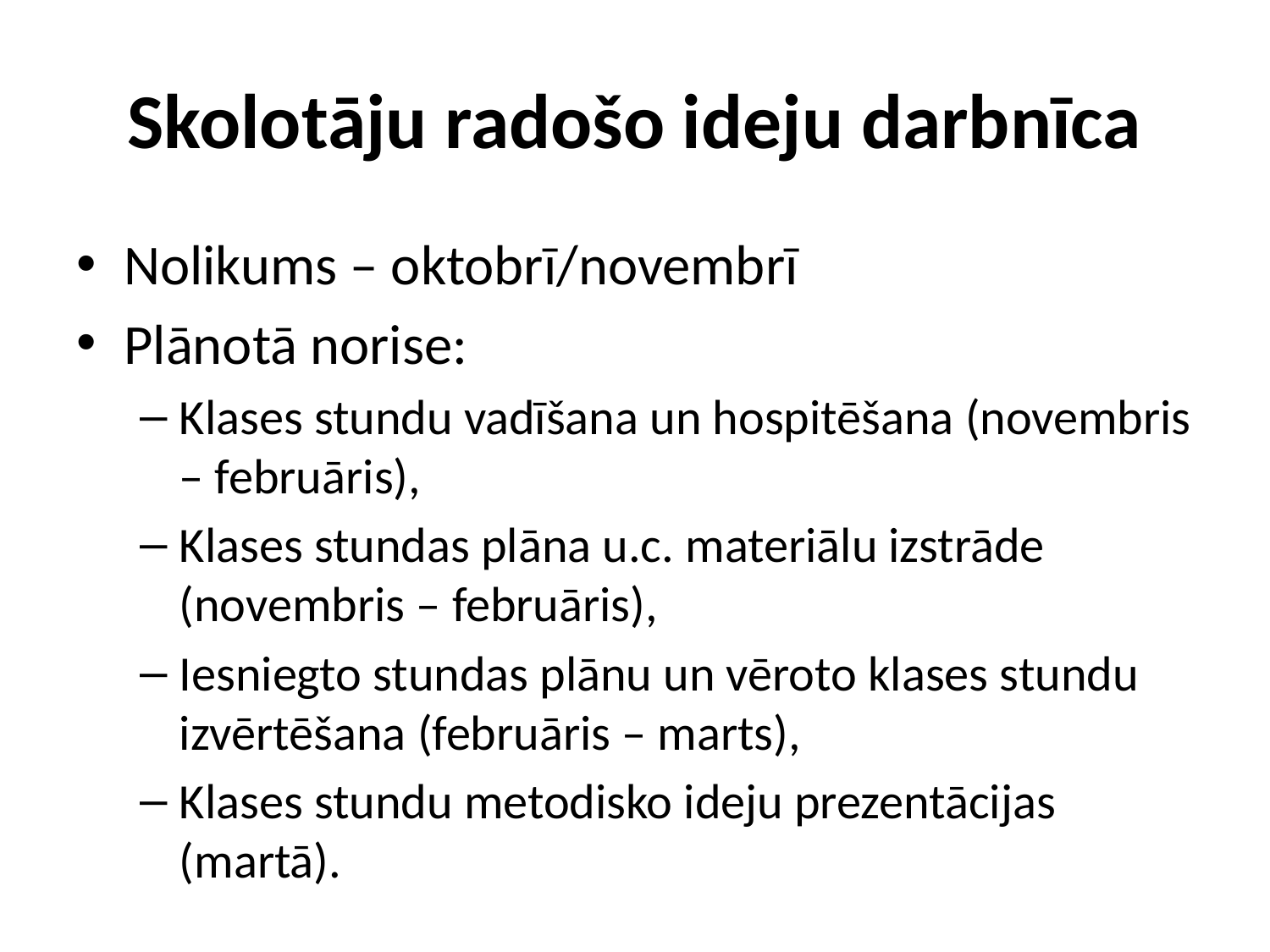

# Skolotāju radošo ideju darbnīca
Nolikums – oktobrī/novembrī
Plānotā norise:
Klases stundu vadīšana un hospitēšana (novembris – februāris),
Klases stundas plāna u.c. materiālu izstrāde (novembris – februāris),
Iesniegto stundas plānu un vēroto klases stundu izvērtēšana (februāris – marts),
Klases stundu metodisko ideju prezentācijas (martā).